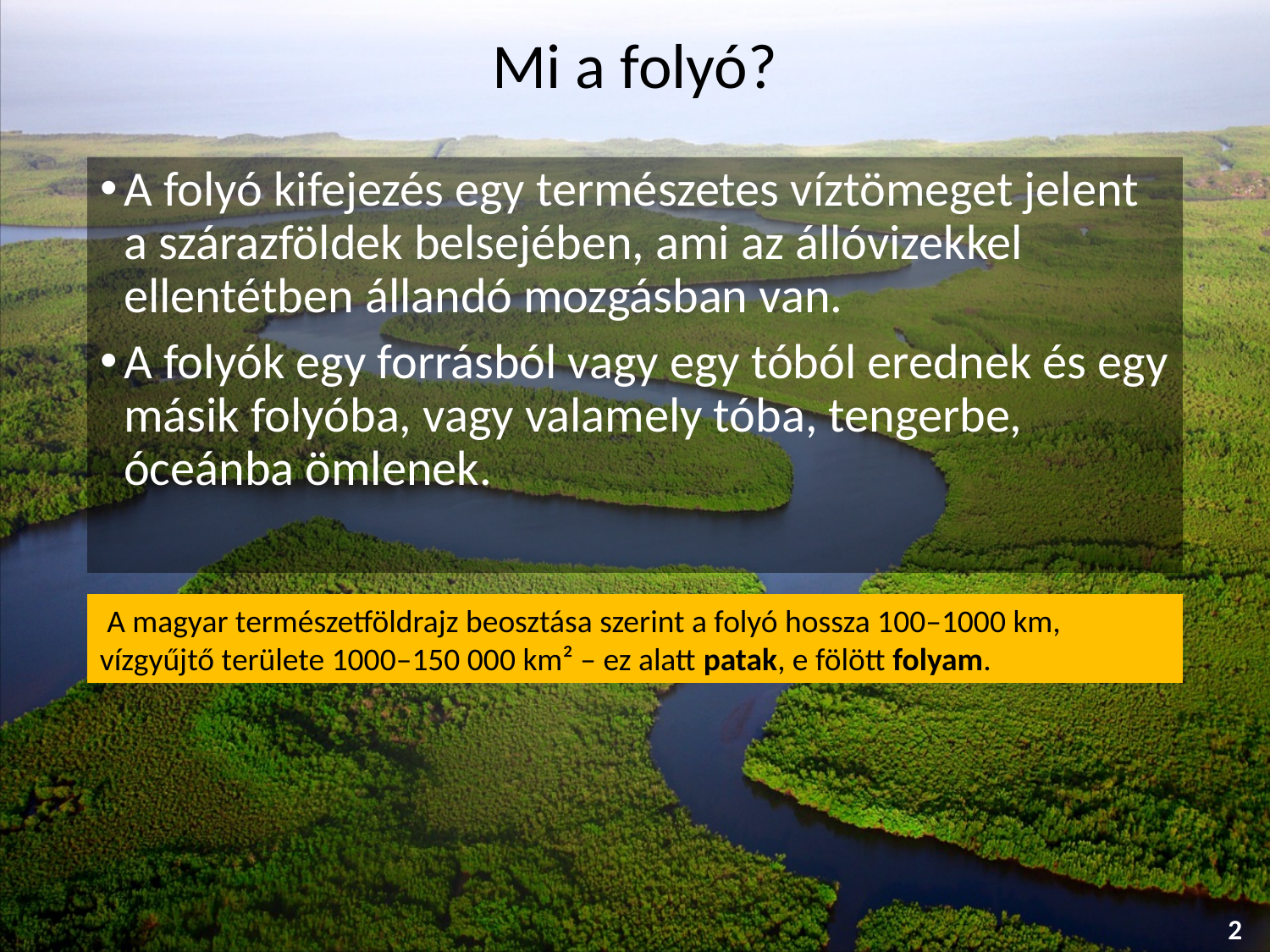

# Mi a folyó?
A folyó kifejezés egy természetes víztömeget jelent a szárazföldek belsejében, ami az állóvizekkel ellentétben állandó mozgásban van.
A folyók egy forrásból vagy egy tóból erednek és egy másik folyóba, vagy valamely tóba, tengerbe, óceánba ömlenek.
 A magyar természetföldrajz beosztása szerint a folyó hossza 100–1000 km, vízgyűjtő területe 1000–150 000 km² – ez alatt patak, e fölött folyam.
2